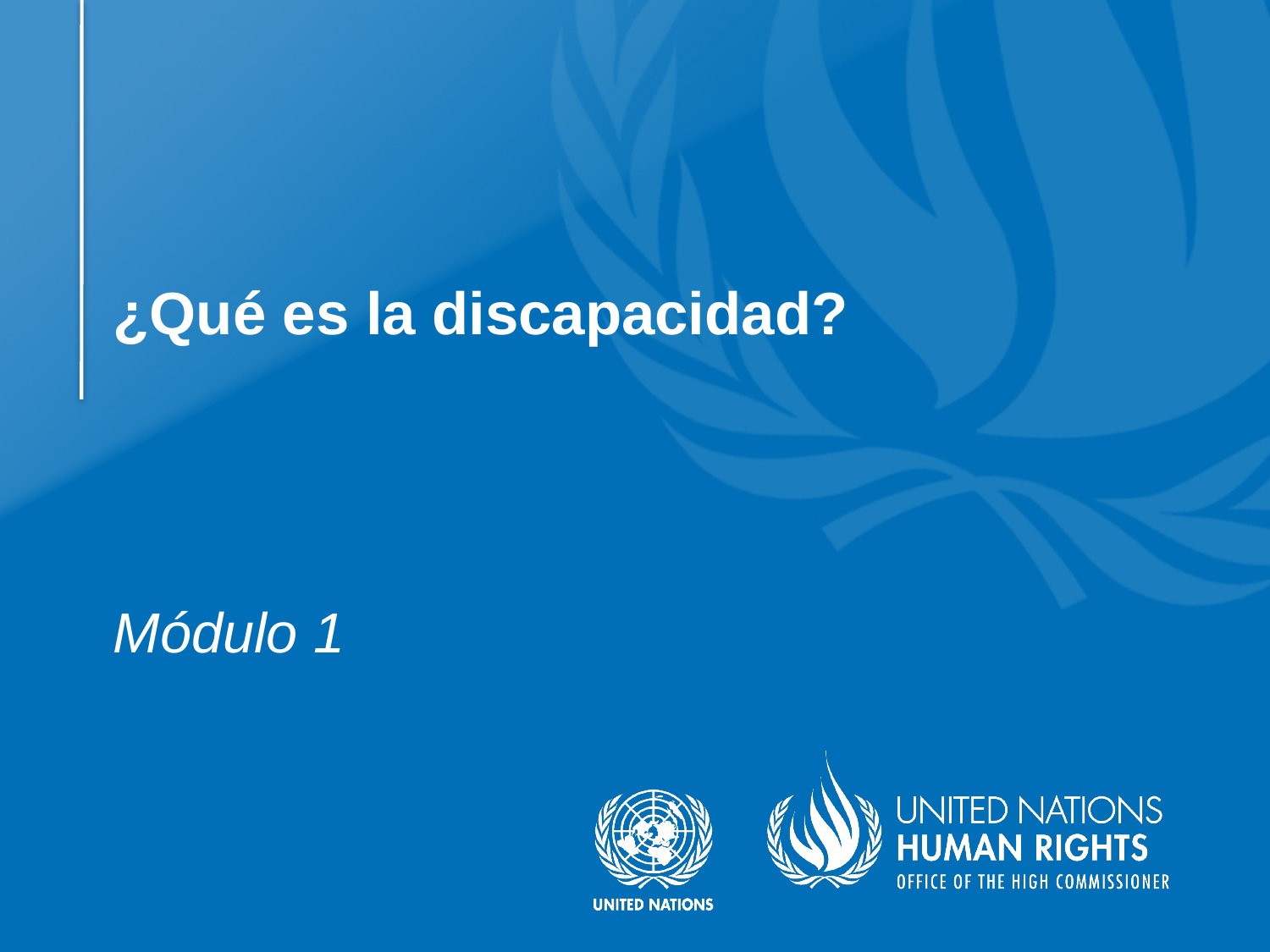

# ¿Qué es la discapacidad?
Módulo 1